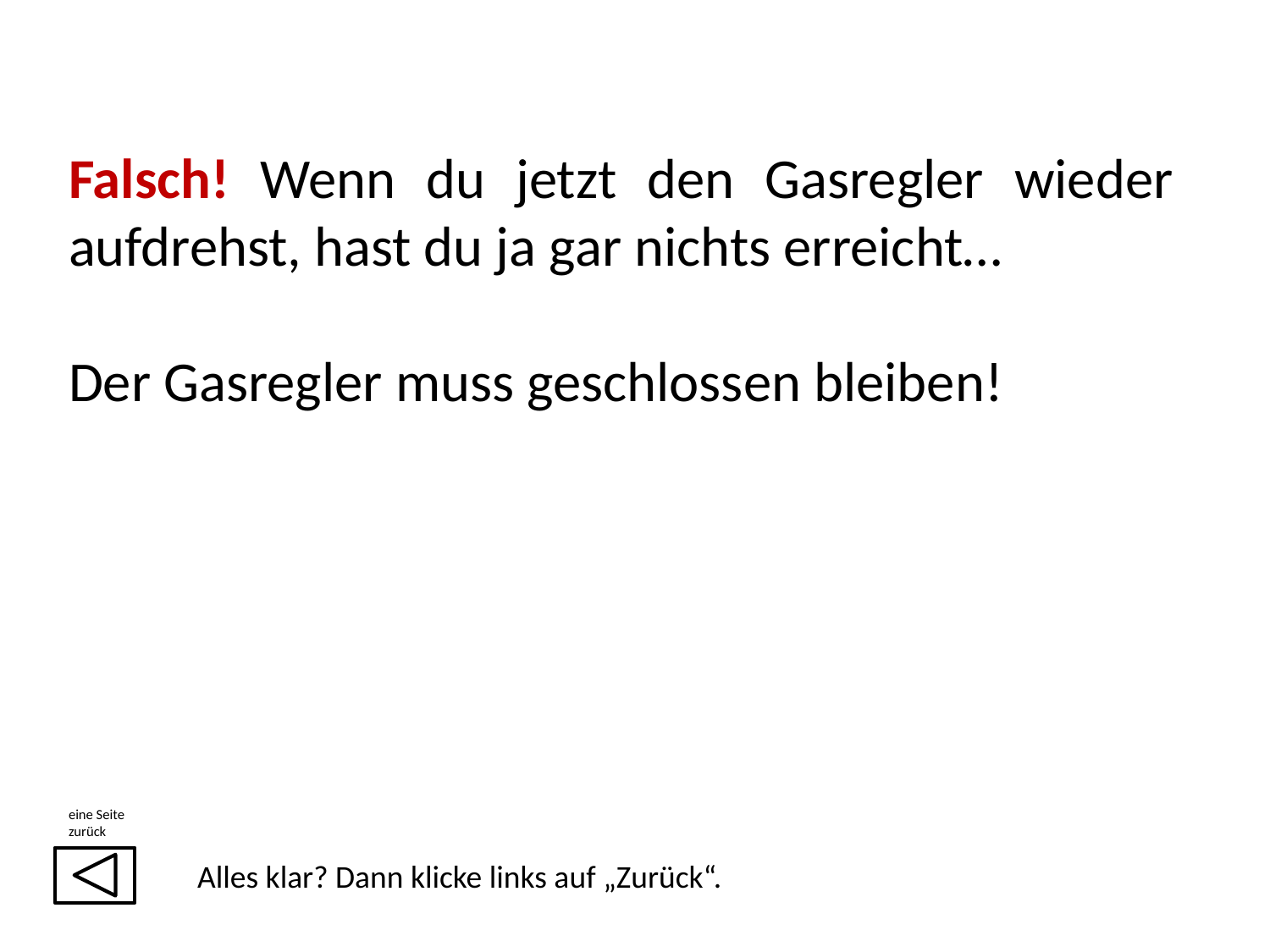

Falsch! Wenn du jetzt den Gasregler wieder aufdrehst, hast du ja gar nichts erreicht…

Der Gasregler muss geschlossen bleiben!

eine Seite
zurück

Alles klar? Dann klicke links auf „Zurück“.